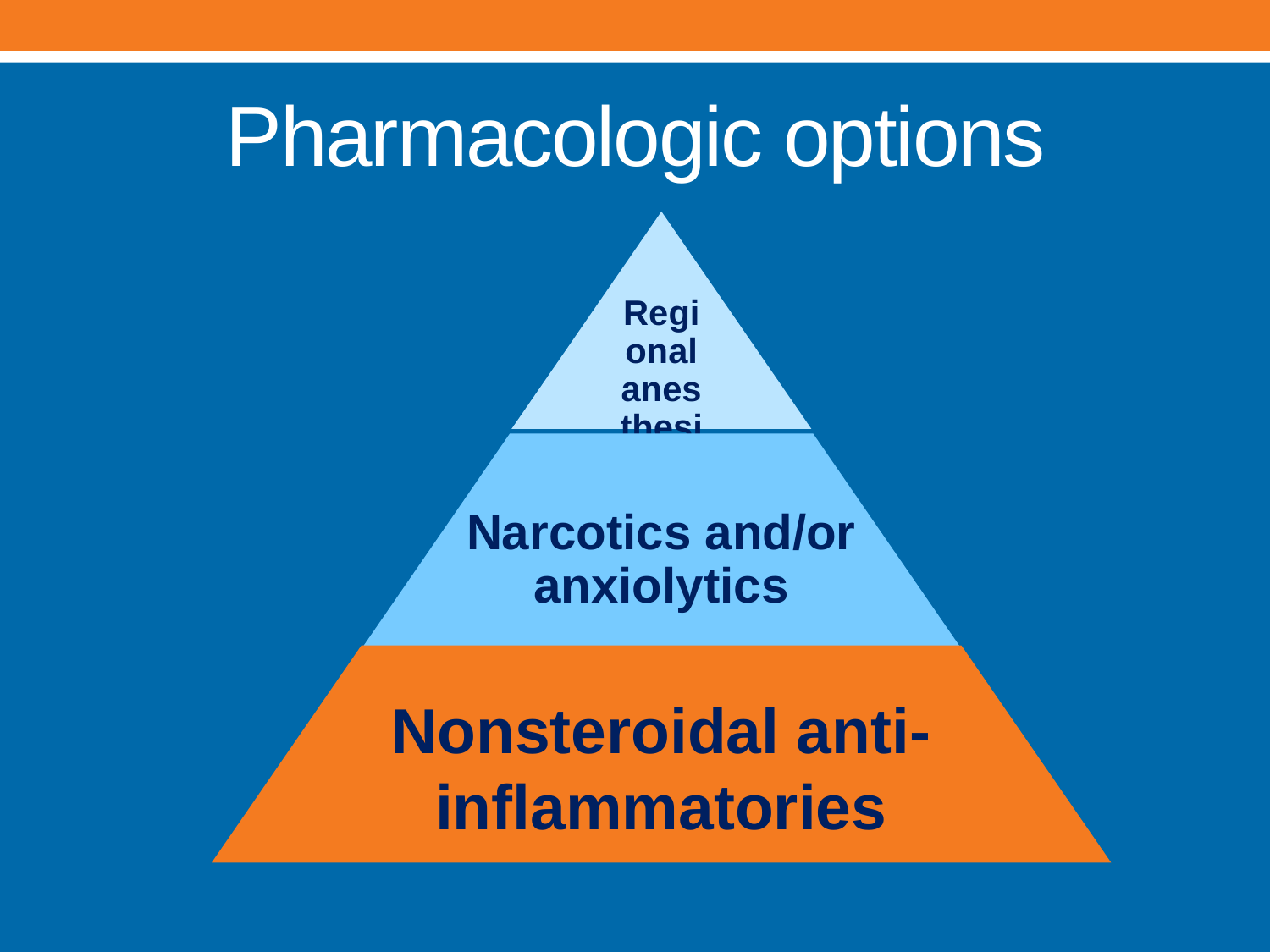

# Pharmacologic options
Regional anesthesia
Narcotics and/or anxiolytics
Nonsteroidal anti-inflammatories